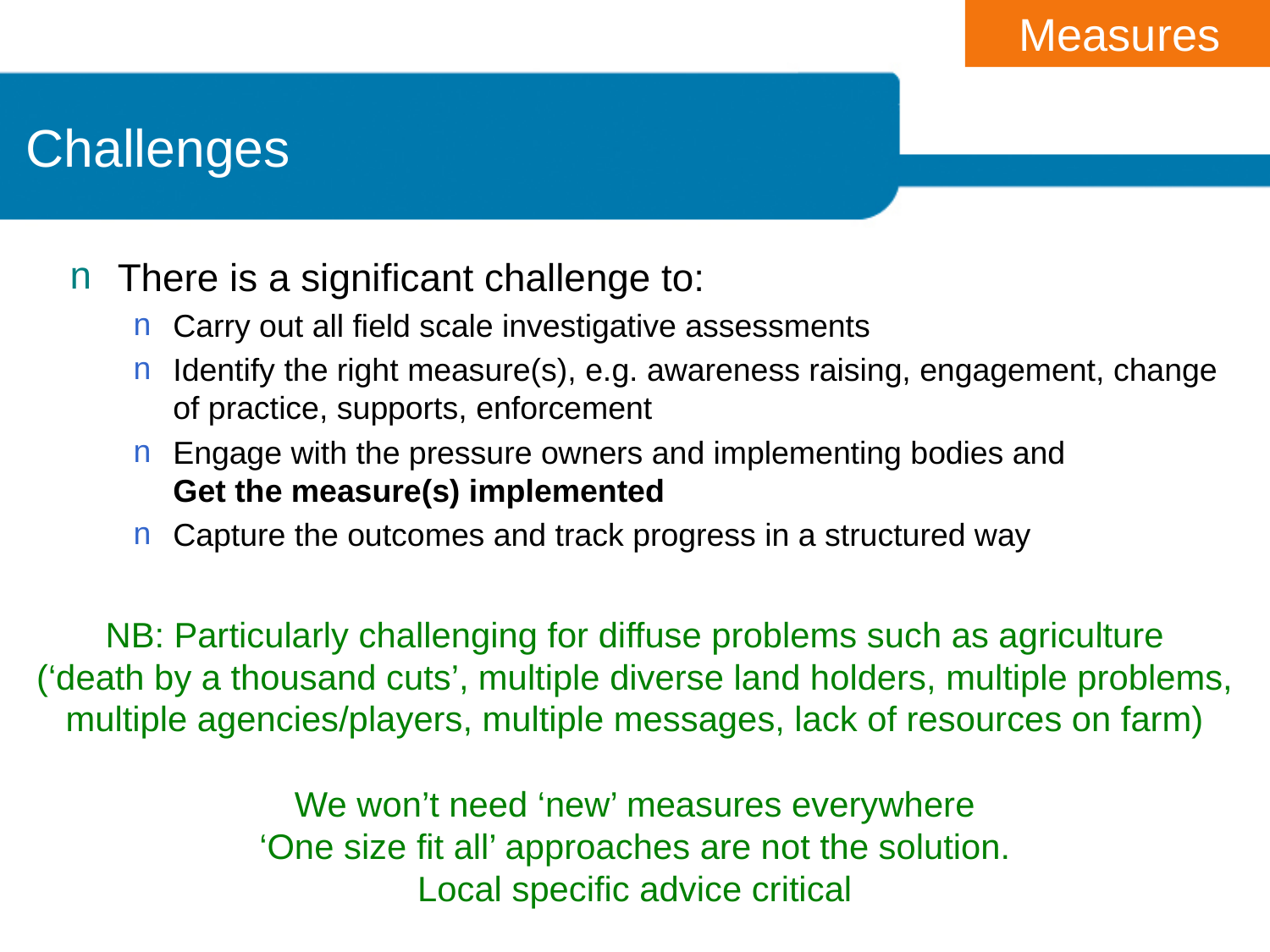

Measures
# Challenges
There is a significant challenge to:
Carry out all field scale investigative assessments
Identify the right measure(s), e.g. awareness raising, engagement, change of practice, supports, enforcement
Engage with the pressure owners and implementing bodies and
Get the measure(s) implemented
Capture the outcomes and track progress in a structured way

NB: Particularly challenging for diffuse problems such as agriculture
(‘death by a thousand cuts’, multiple diverse land holders, multiple problems, multiple agencies/players, multiple messages, lack of resources on farm)

We won’t need ‘new’ measures everywhere
‘One size fit all’ approaches are not the solution.
Local specific advice critical